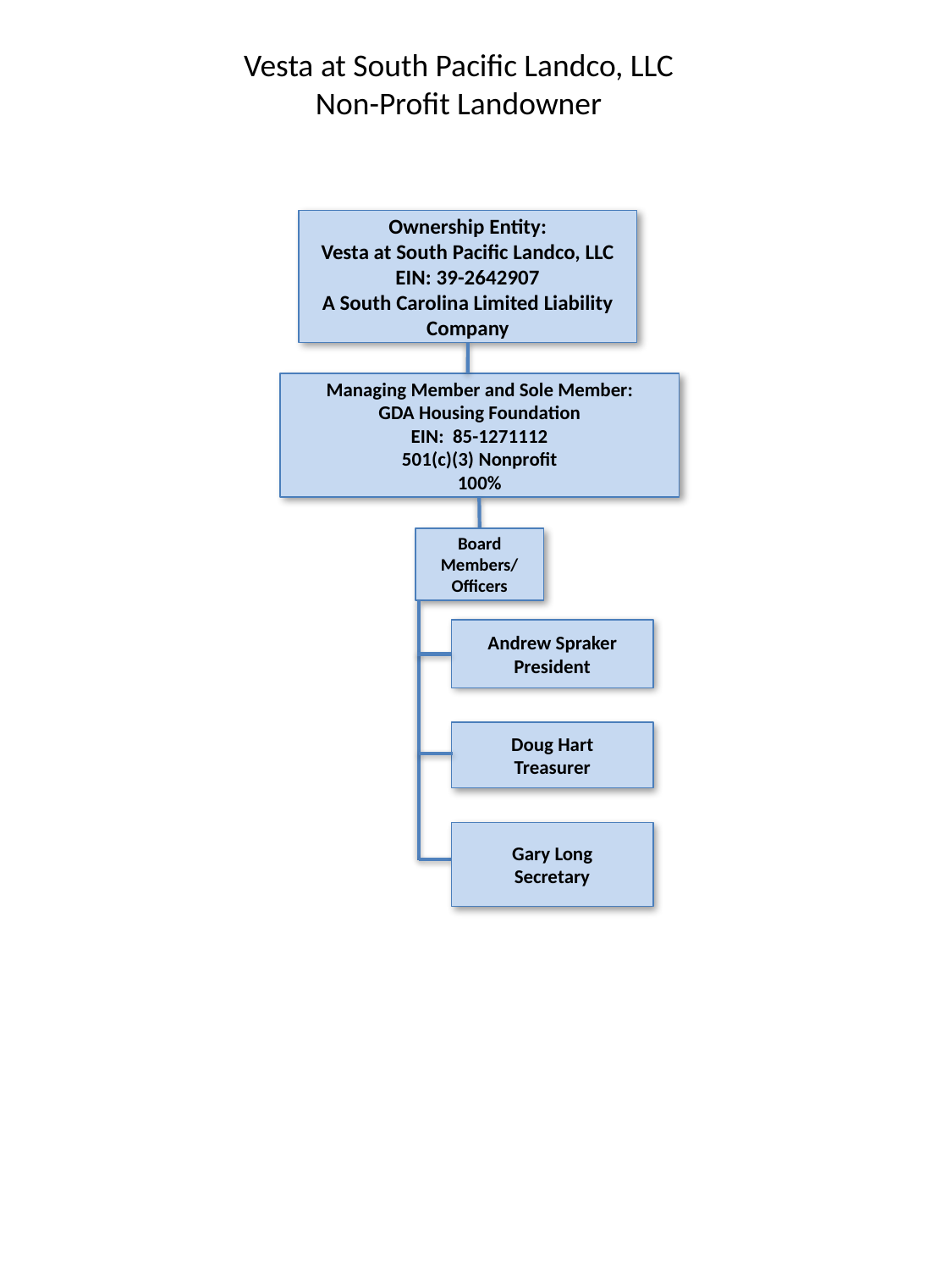

Vesta at South Pacific Landco, LLC
Non-Profit Landowner
Ownership Entity:
Vesta at South Pacific Landco, LLC
EIN: 39-2642907
A South Carolina Limited Liability Company

Managing Member and Sole Member:
GDA Housing Foundation
EIN:  85-1271112
501(c)(3) Nonprofit
100%

Board Members/ Officers
Andrew Spraker
President
Doug Hart
Treasurer
Gary Long
Secretary